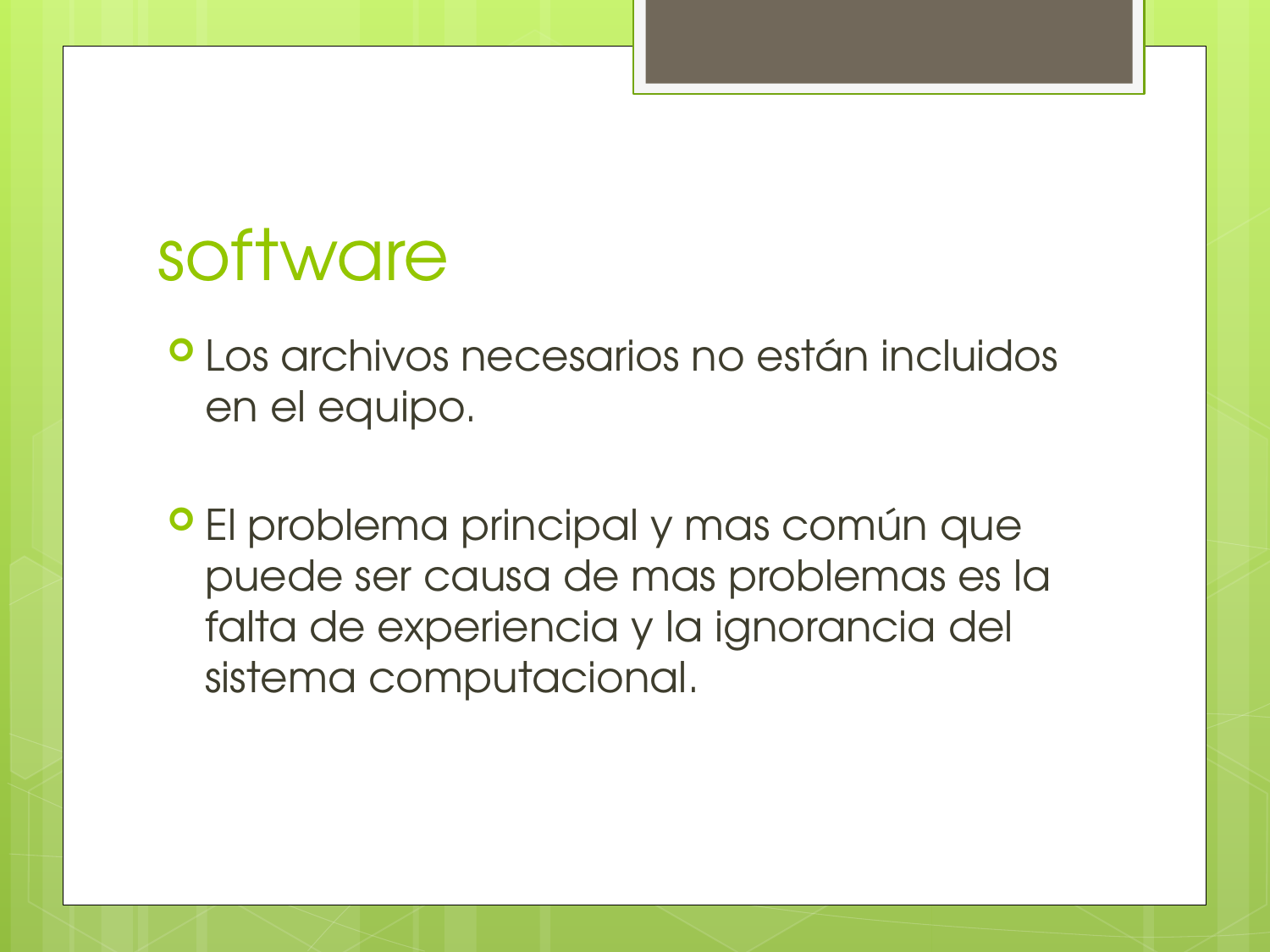

# software
Los archivos necesarios no están incluidos en el equipo.

El problema principal y mas común que puede ser causa de mas problemas es la falta de experiencia y la ignorancia del sistema computacional.